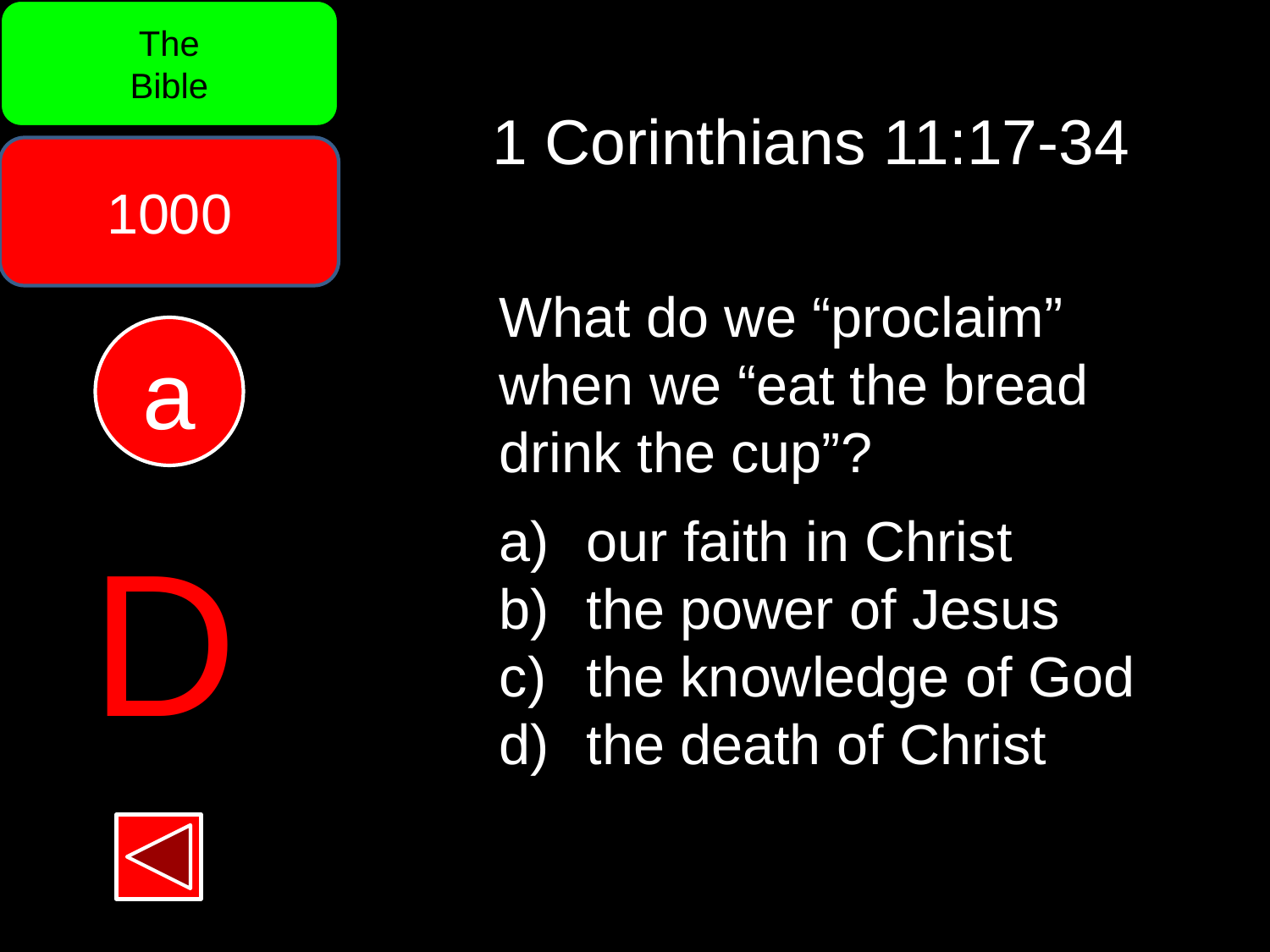

The
Bible
1 Corinthians 11:17-34
1000
What do we “proclaim”
when we “eat the bread
drink the cup”?

 our faith in Christ
 the power of Jesus
 the knowledge of God
 the death of Christ
a
D